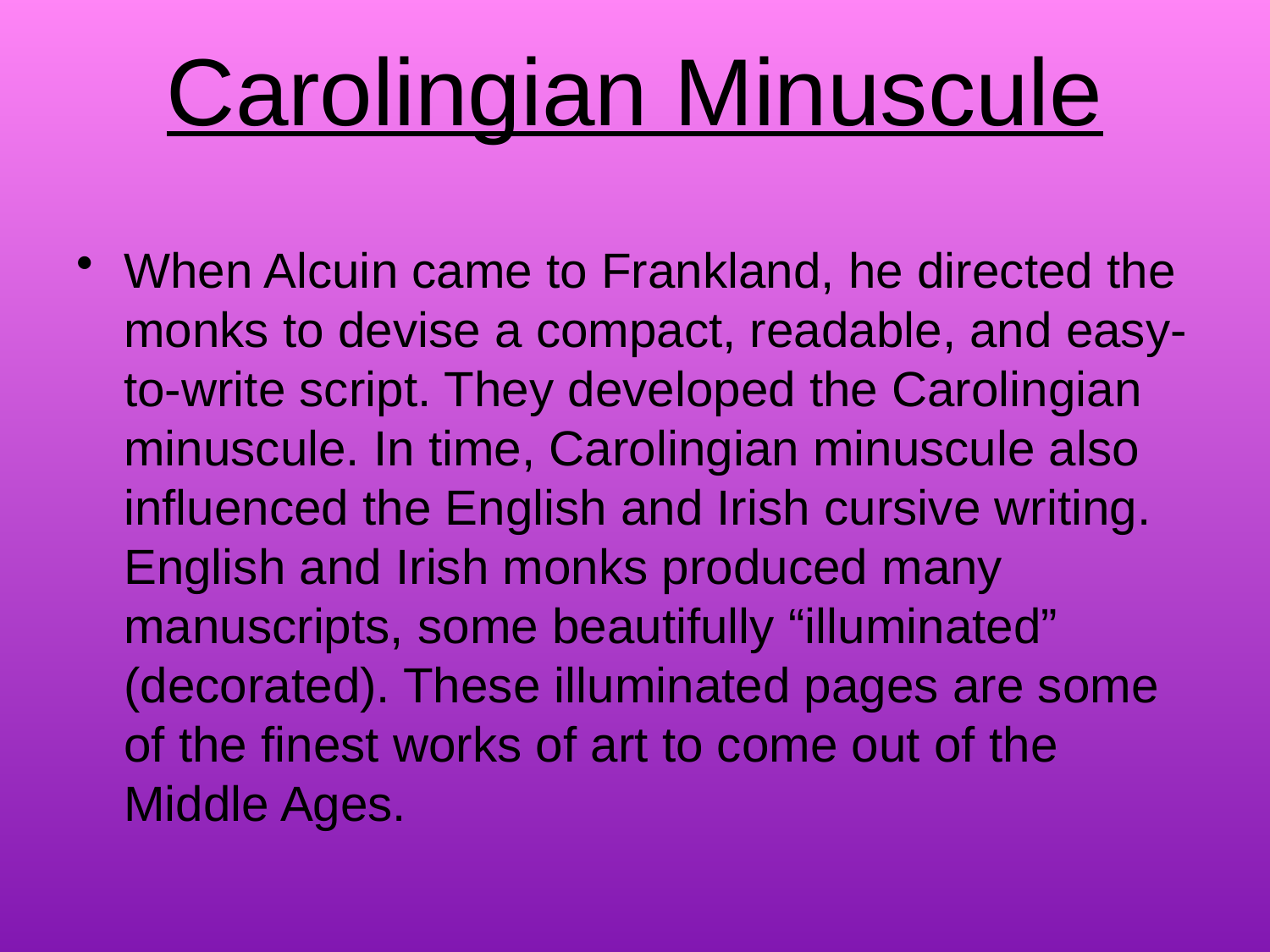

# Carolingian Minuscule
When Alcuin came to Frankland, he directed the monks to devise a compact, readable, and easy-to-write script. They developed the Carolingian minuscule. In time, Carolingian minuscule also influenced the English and Irish cursive writing. English and Irish monks produced many manuscripts, some beautifully “illuminated” (decorated). These illuminated pages are some of the finest works of art to come out of the Middle Ages.